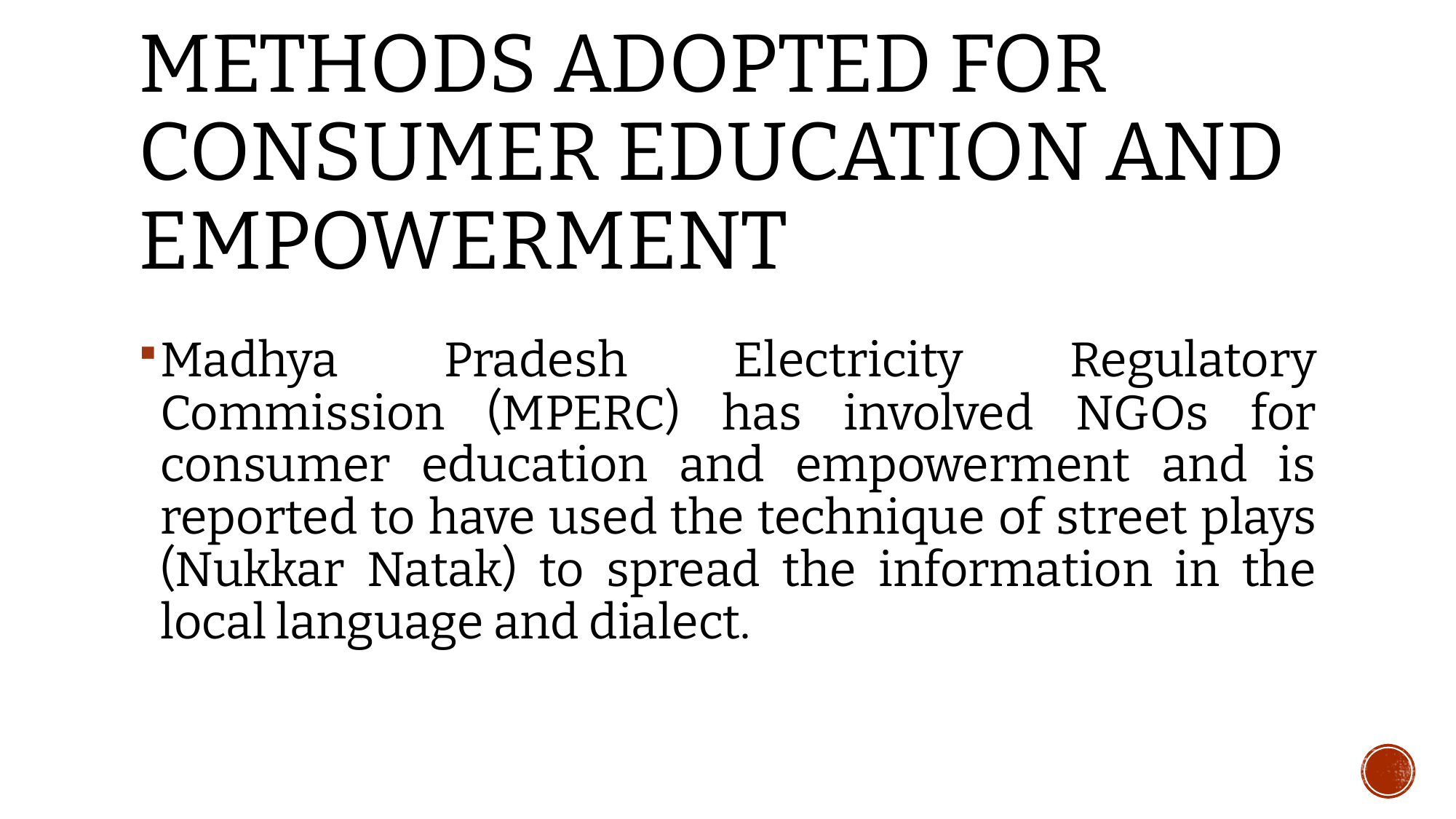

# Methods adopted for consumer education and empowerment

Madhya Pradesh Electricity Regulatory Commission (MPERC) has involved NGOs for consumer education and empowerment and is reported to have used the technique of street plays (Nukkar Natak) to spread the information in the local language and dialect.